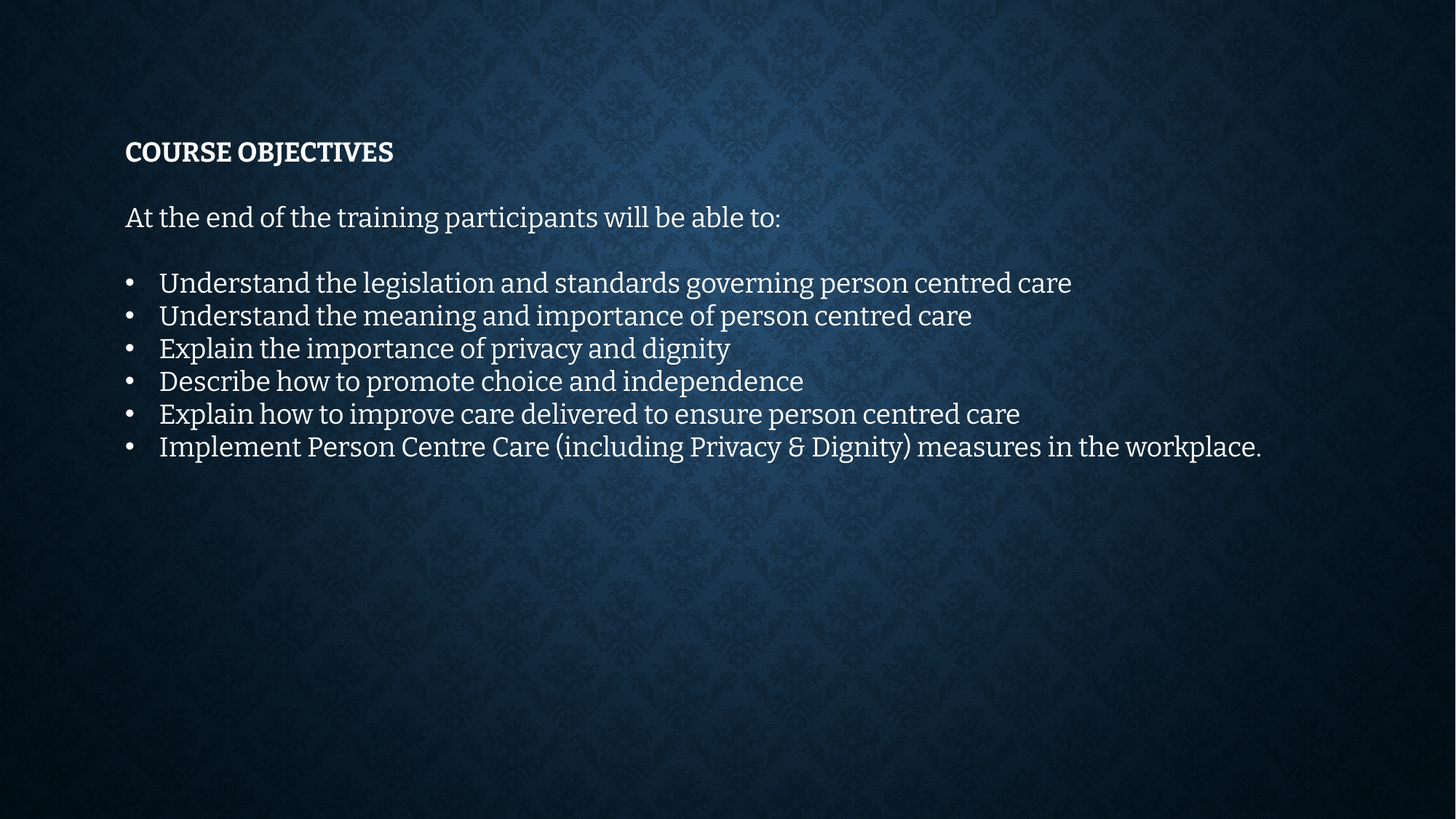

COURSE OBJECTIVES

At the end of the training participants will be able to:

Understand the legislation and standards governing person centred care
Understand the meaning and importance of person centred care
Explain the importance of privacy and dignity
Describe how to promote choice and independence
Explain how to improve care delivered to ensure person centred care
Implement Person Centre Care (including Privacy & Dignity) measures in the workplace.